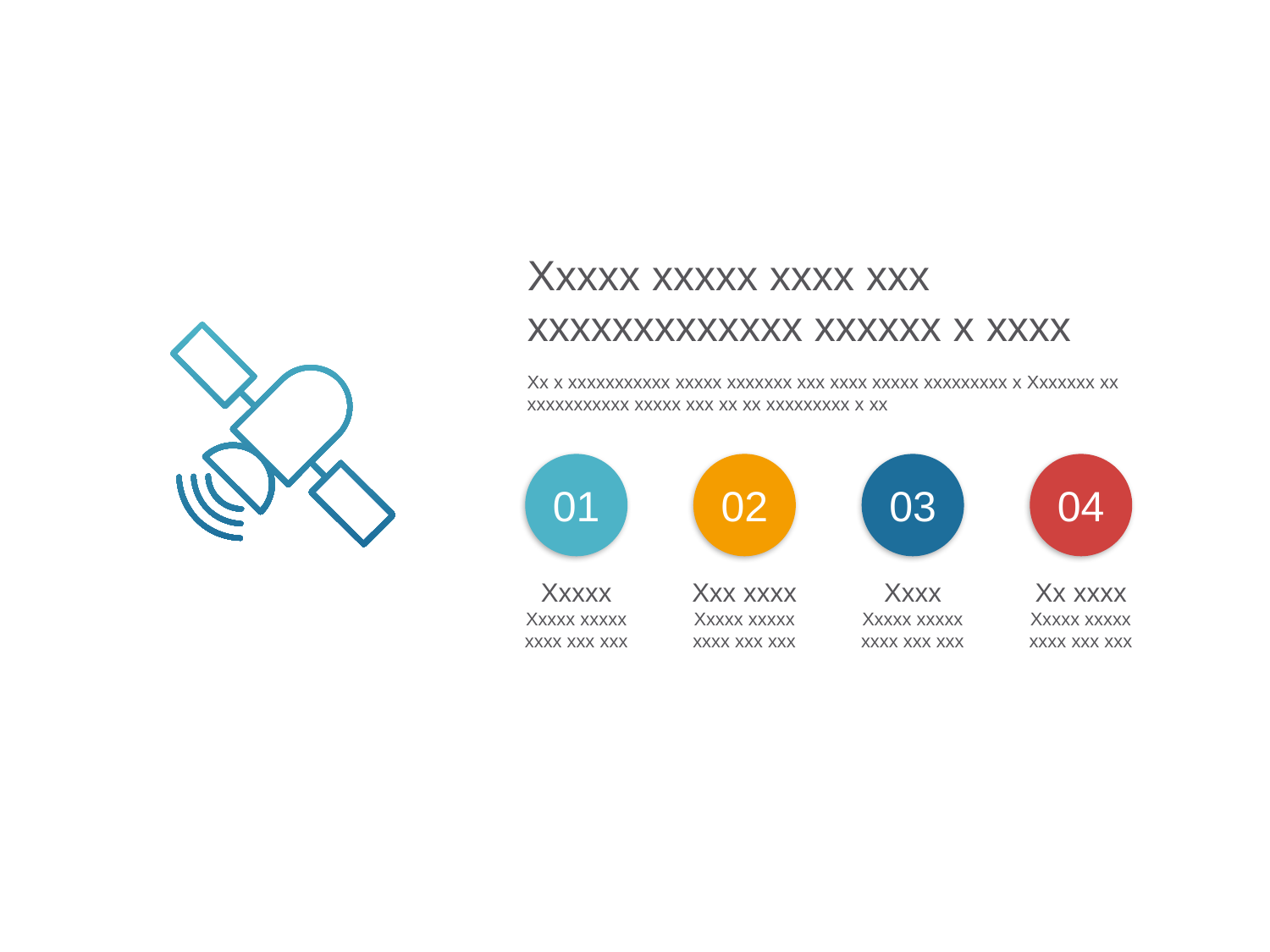

Xxxxx xxxxx xxxx xxx xxxxxxxxxxxxx xxxxxx x xxxx

Xx x xxxxxxxxxxx xxxxx xxxxxxx xxx xxxx xxxxx xxxxxxxxx x Xxxxxxx xx xxxxxxxxxxx xxxxx xxx xx xx xxxxxxxxx x xx
01
02
03
04
Xxxxx
Xxxxx xxxxx xxxx xxx xxx
Xxx xxxx
Xxxxx xxxxx xxxx xxx xxx
Xxxx
Xxxxx xxxxx xxxx xxx xxx
Xx xxxx
Xxxxx xxxxx xxxx xxx xxx